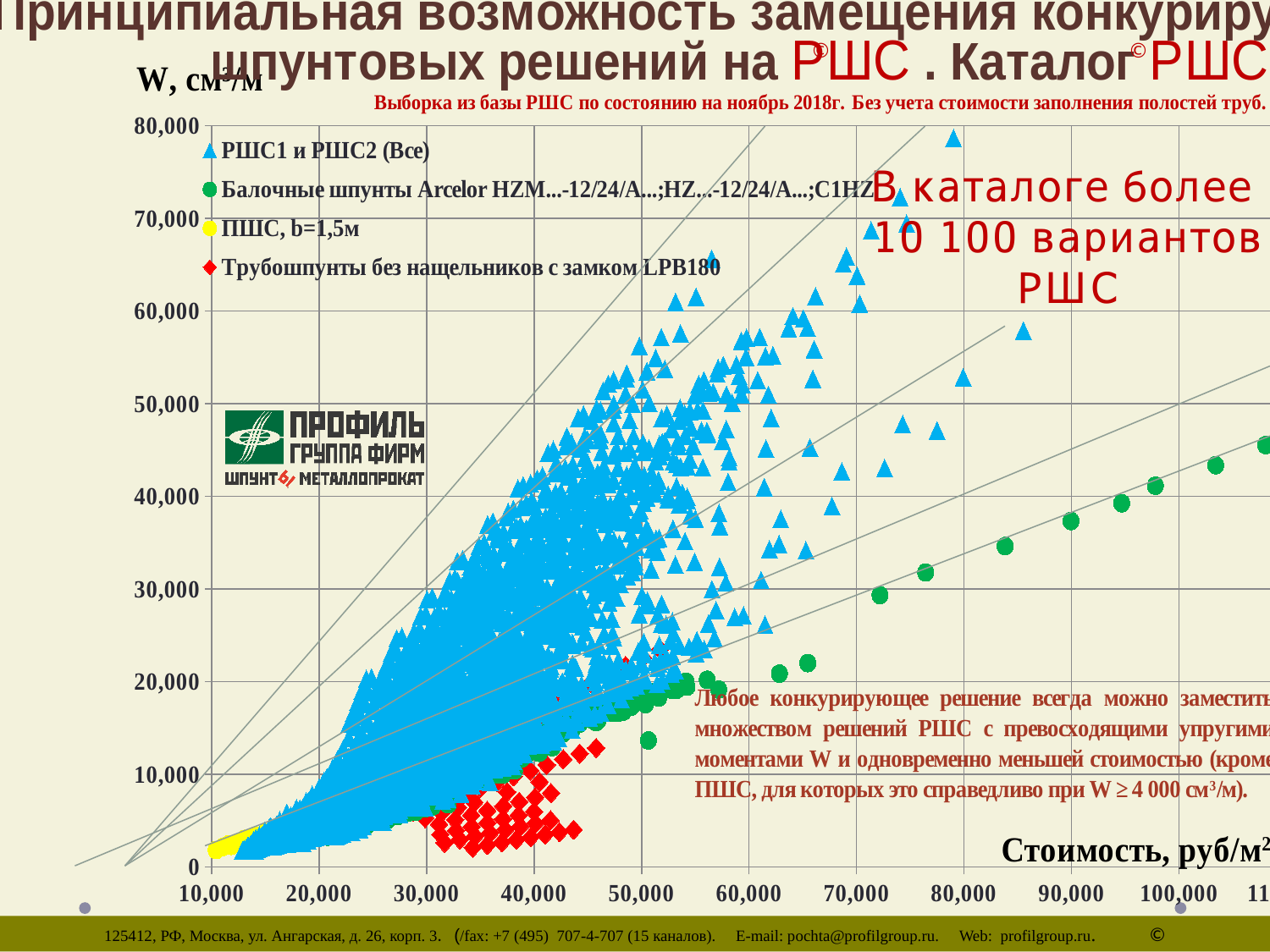

### Chart

| Category |  |  |  |  |
|---|---|---|---|---|
©
©
В каталоге более
10 100 вариантов РШС
125412, РФ, Москва, ул. Ангарская, д. 26, корп. 3.   (/fax: +7 (495)  707-4-707 (15 каналов).     E-mail: pochta@profilgroup.ru.     Web:  profilgroup.ru.           ©